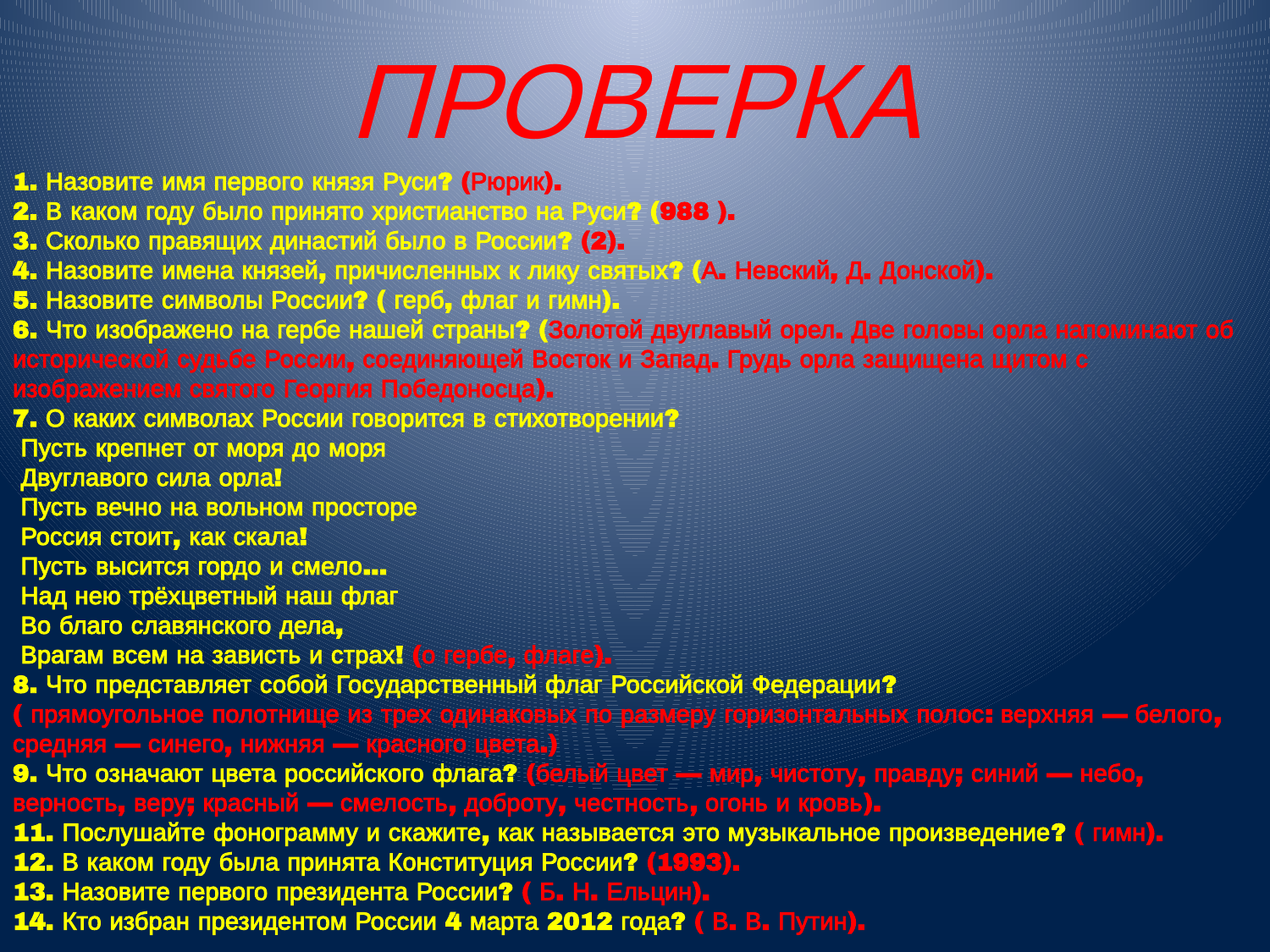

ПРОВЕРКА
1. Назовите имя первого князя Руси? (Рюрик).
2. В каком году было принято христианство на Руси? (988 ).
3. Сколько правящих династий было в России? (2).
4. Назовите имена князей, причисленных к лику святых? (А. Невский, Д. Донской).
5. Назовите символы России? ( герб, флаг и гимн).
6. Что изображено на гербе нашей страны? (Золотой двуглавый орел. Две головы орла напоминают об исторической судьбе России, соединяющей Восток и Запад. Грудь орла защищена щитом с изображением святого Георгия Победоносца).
7. О каких символах России говорится в стихотворении?
 Пусть крепнет от моря до моря
 Двуглавого сила орла!
 Пусть вечно на вольном просторе
 Россия стоит, как скала!
 Пусть высится гордо и смело…
 Над нею трёхцветный наш флаг
 Во благо славянского дела,
 Врагам всем на зависть и страх! (о гербе, флаге).
8. Что представляет собой Государственный флаг Российской Федерации?
( прямоугольное полотнище из трех одинаковых по размеру горизонтальных полос: верхняя — белого, средняя — синего, нижняя — красного цвета.)
9. Что означают цвета российского флага? (белый цвет — мир, чистоту, правду; синий — небо, верность, веру; красный — смелость, доброту, честность, огонь и кровь).
11. Послушайте фонограмму и скажите, как называется это музыкальное произведение? ( гимн).
12. В каком году была принята Конституция России? (1993).
13. Назовите первого президента России? ( Б. Н. Ельцин).
14. Кто избран президентом России 4 марта 2012 года? ( В. В. Путин).